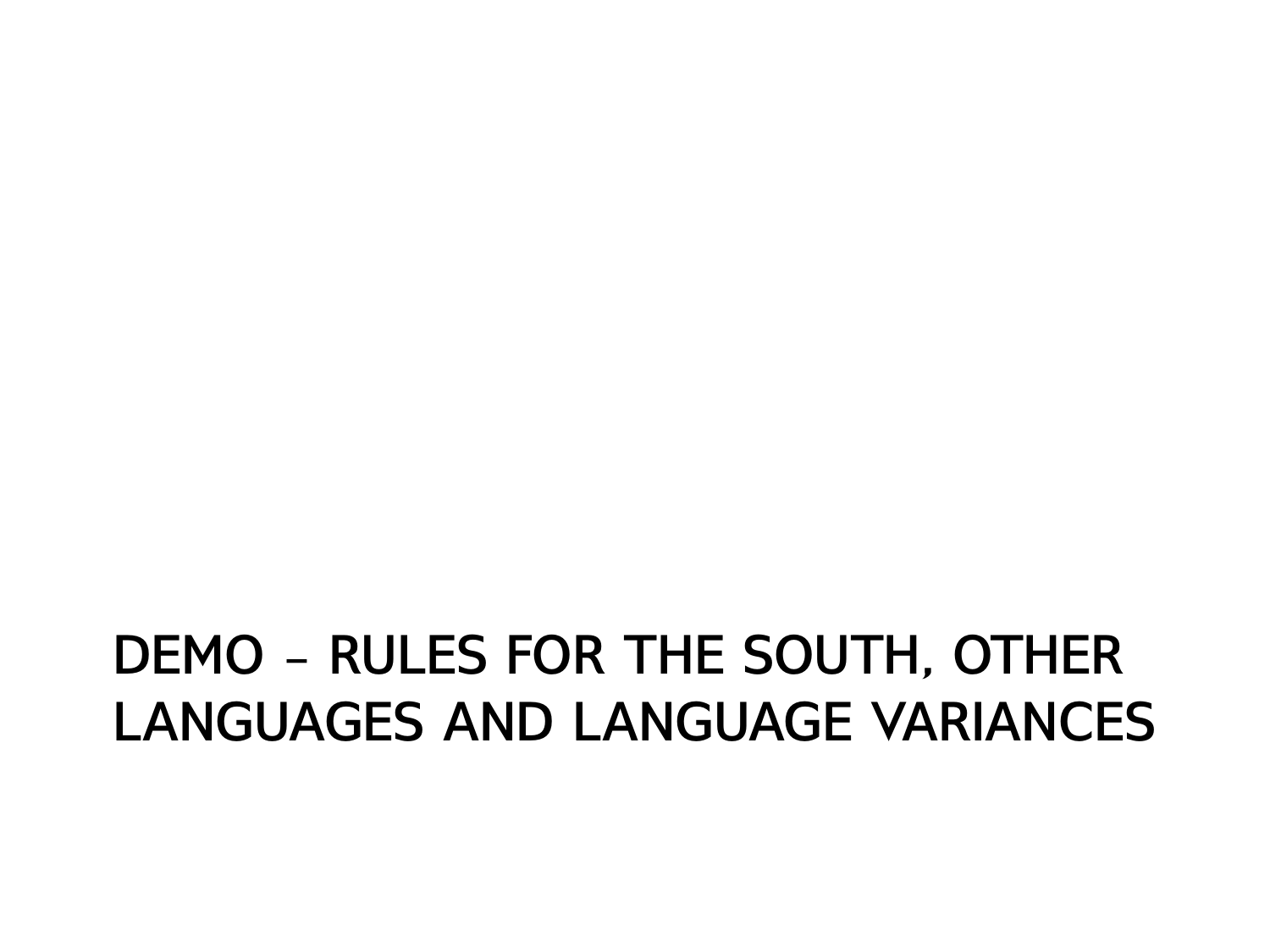

# DEMO – rules for the south, other languages and language variances